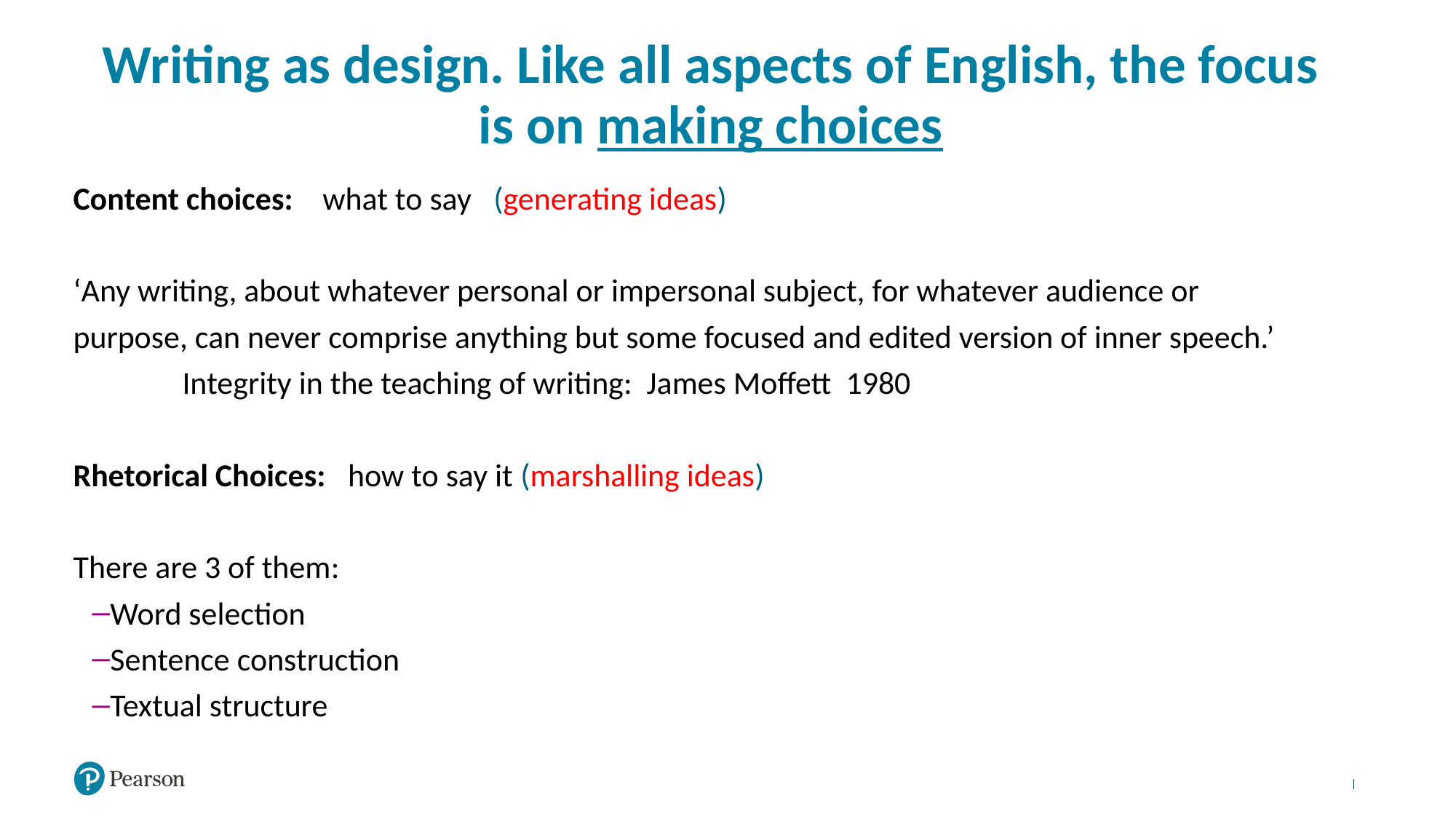

# Writing as design. Like all aspects of English, the focus is on making choices
Content choices:    what to say   (generating ideas)

‘Any writing, about whatever personal or impersonal subject, for whatever audience or purpose, can never comprise anything but some focused and edited version of inner speech.’
               Integrity in the teaching of writing:  James Moffett  1980

Rhetorical Choices:   how to say it (marshalling ideas)

There are 3 of them:
Word selection
Sentence construction
Textual structure